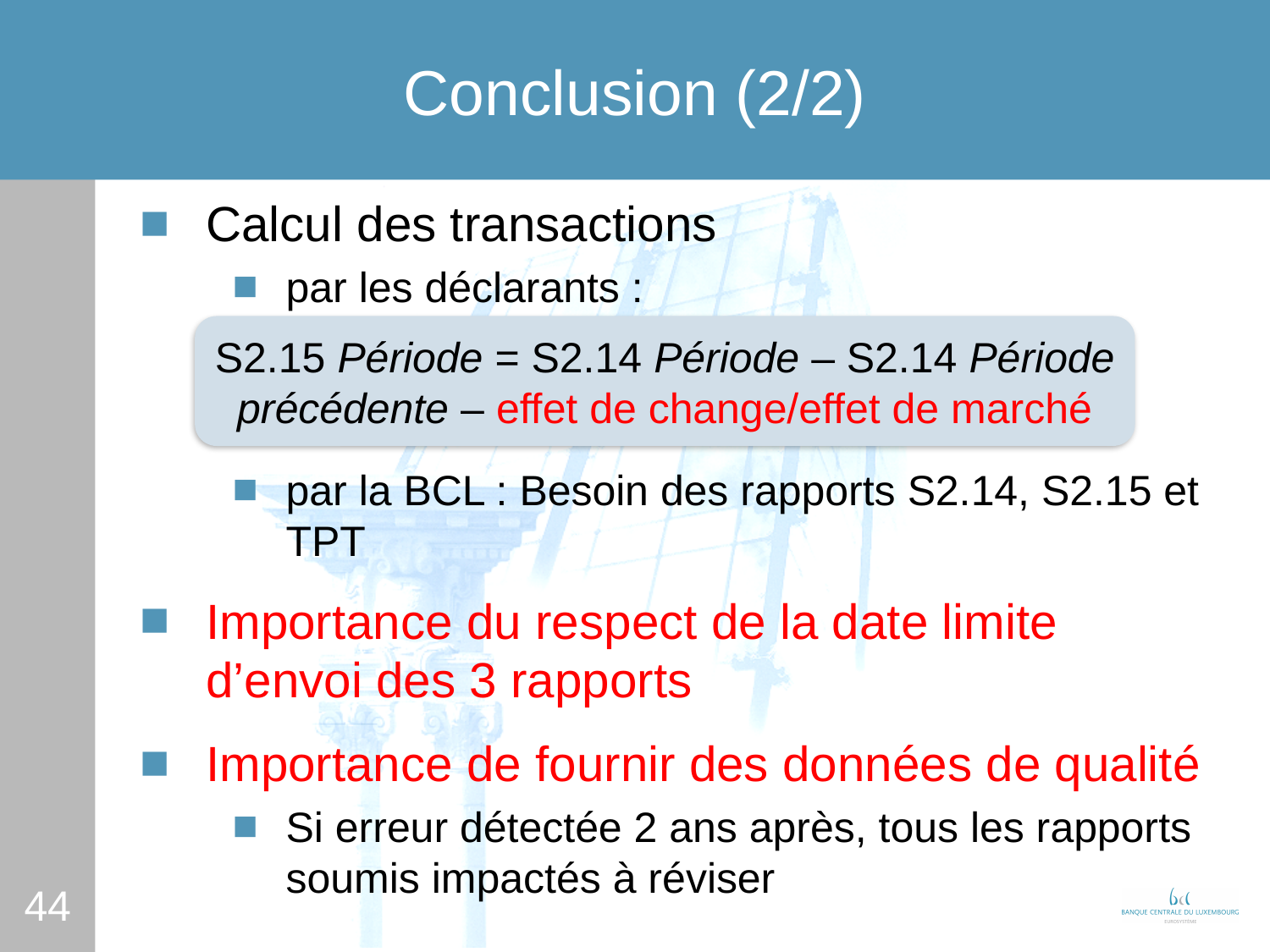

# Conclusion (2/2)
Calcul des transactions
par les déclarants :

par la BCL : Besoin des rapports S2.14, S2.15 et TPT
Importance du respect de la date limite d’envoi des 3 rapports
Importance de fournir des données de qualité
Si erreur détectée 2 ans après, tous les rapports soumis impactés à réviser
S2.15 Période = S2.14 Période – S2.14 Période précédente – effet de change/effet de marché
44